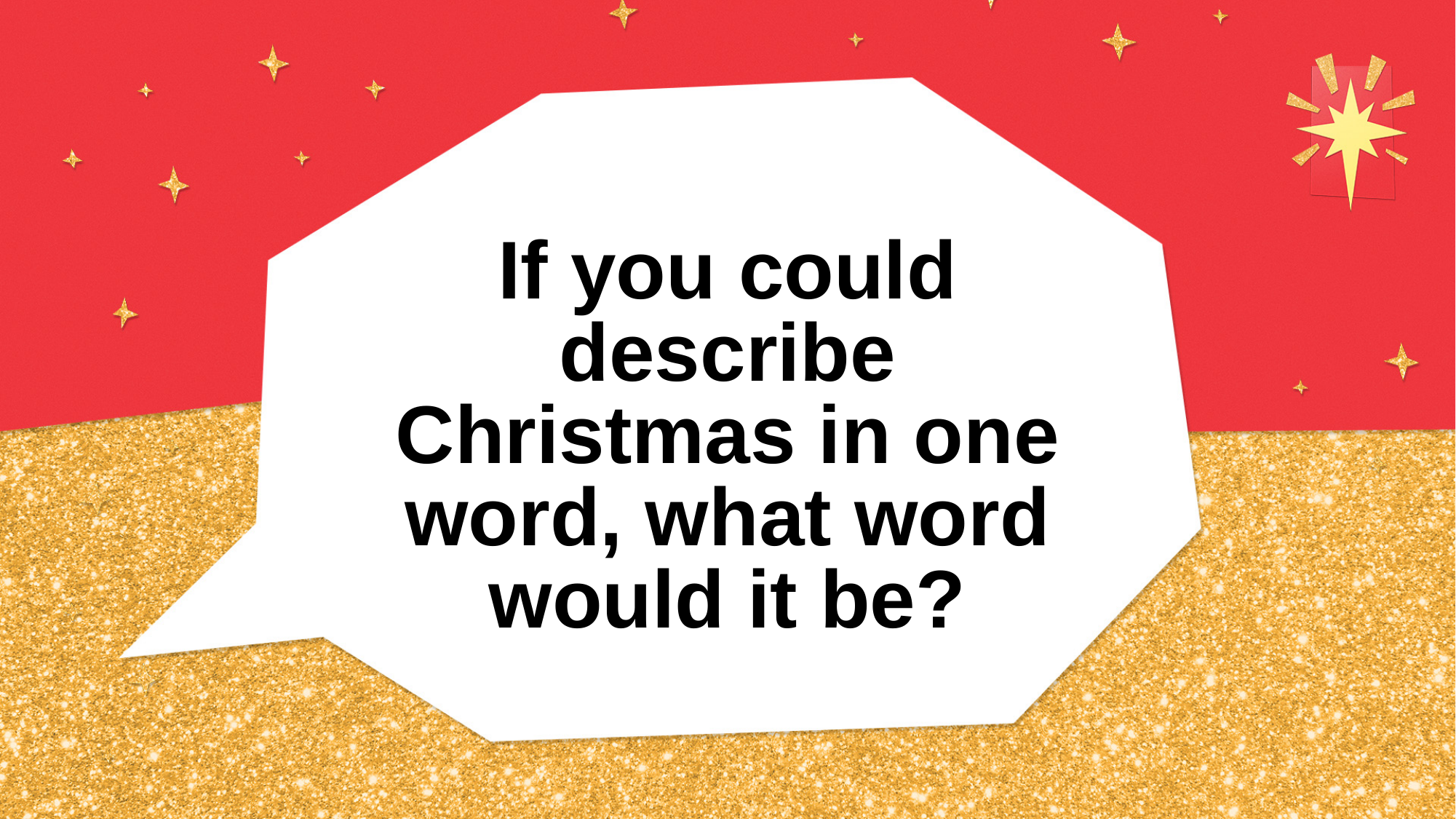

# If you could describe Christmas in one word, what word would it be?